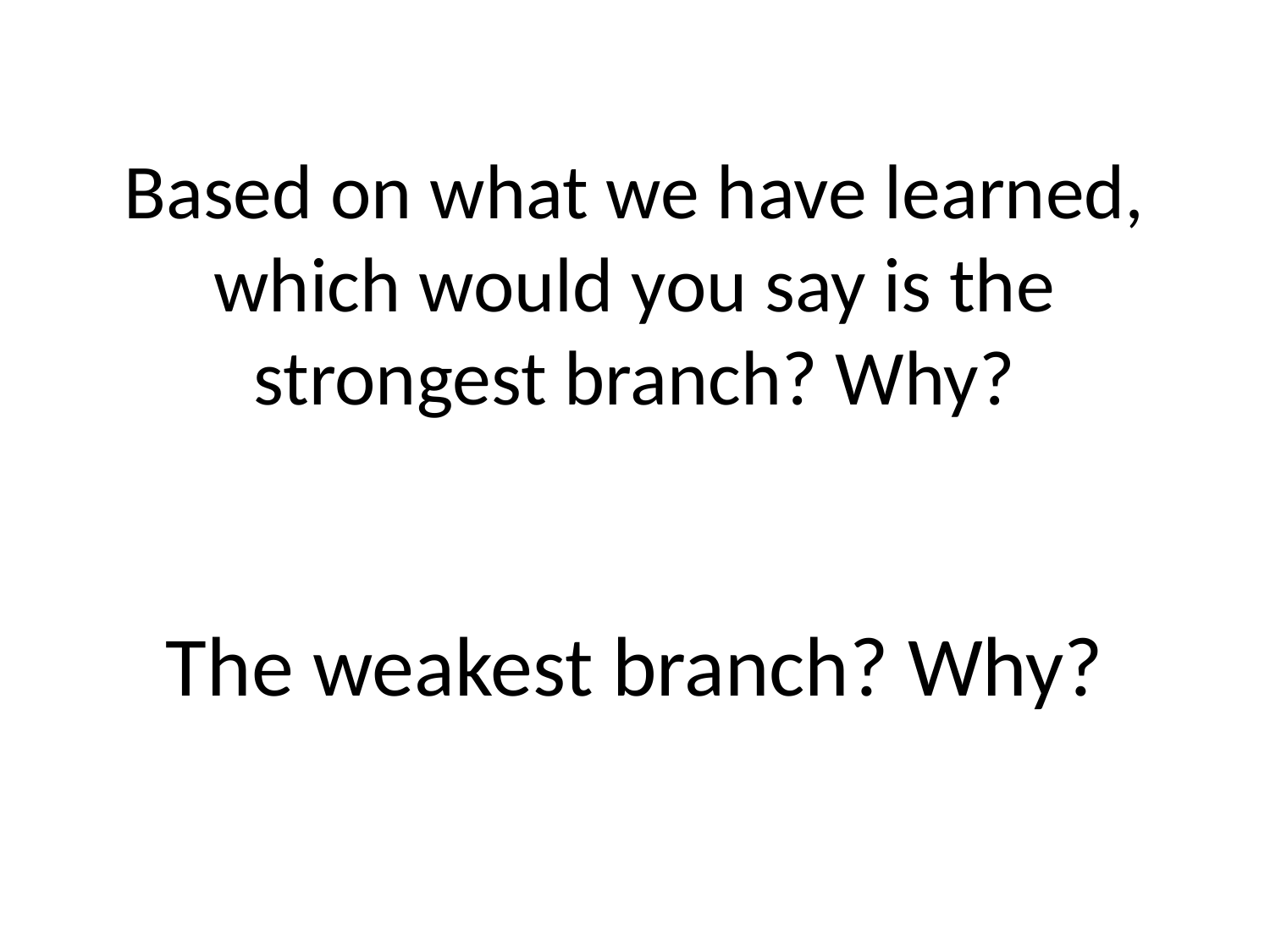

# Based on what we have learned, which would you say is the strongest branch? Why?
The weakest branch? Why?